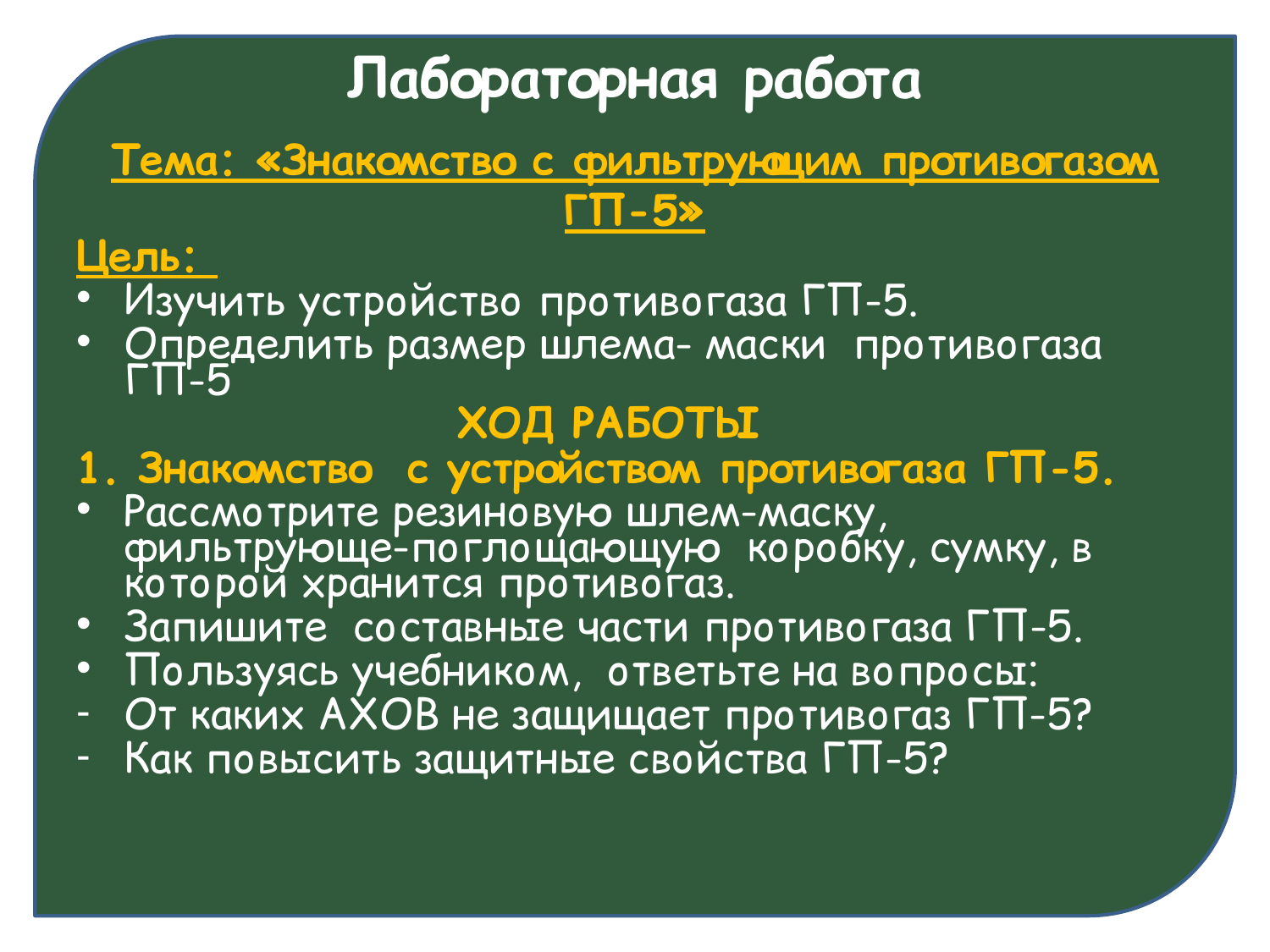

# Лабораторная работа

Тема: «Знакомство с фильтрующим противогазом ГП-5»
Цель:
Изучить устройство противогаза ГП-5.
Определить размер шлема- маски  противогаза ГП-5
			ХОД РАБОТЫ
1. Знакомство  с устройством противогаза ГП-5.
Рассмотрите резиновую шлем-маску,        фильтрующе-поглощающую  коробку, сумку, в которой хранится противогаз.
Запишите  составные части противогаза ГП-5.
Пользуясь учебником,  ответьте на вопросы:
От каких АХОВ не защищает противогаз ГП-5?
Как повысить защитные свойства ГП-5?